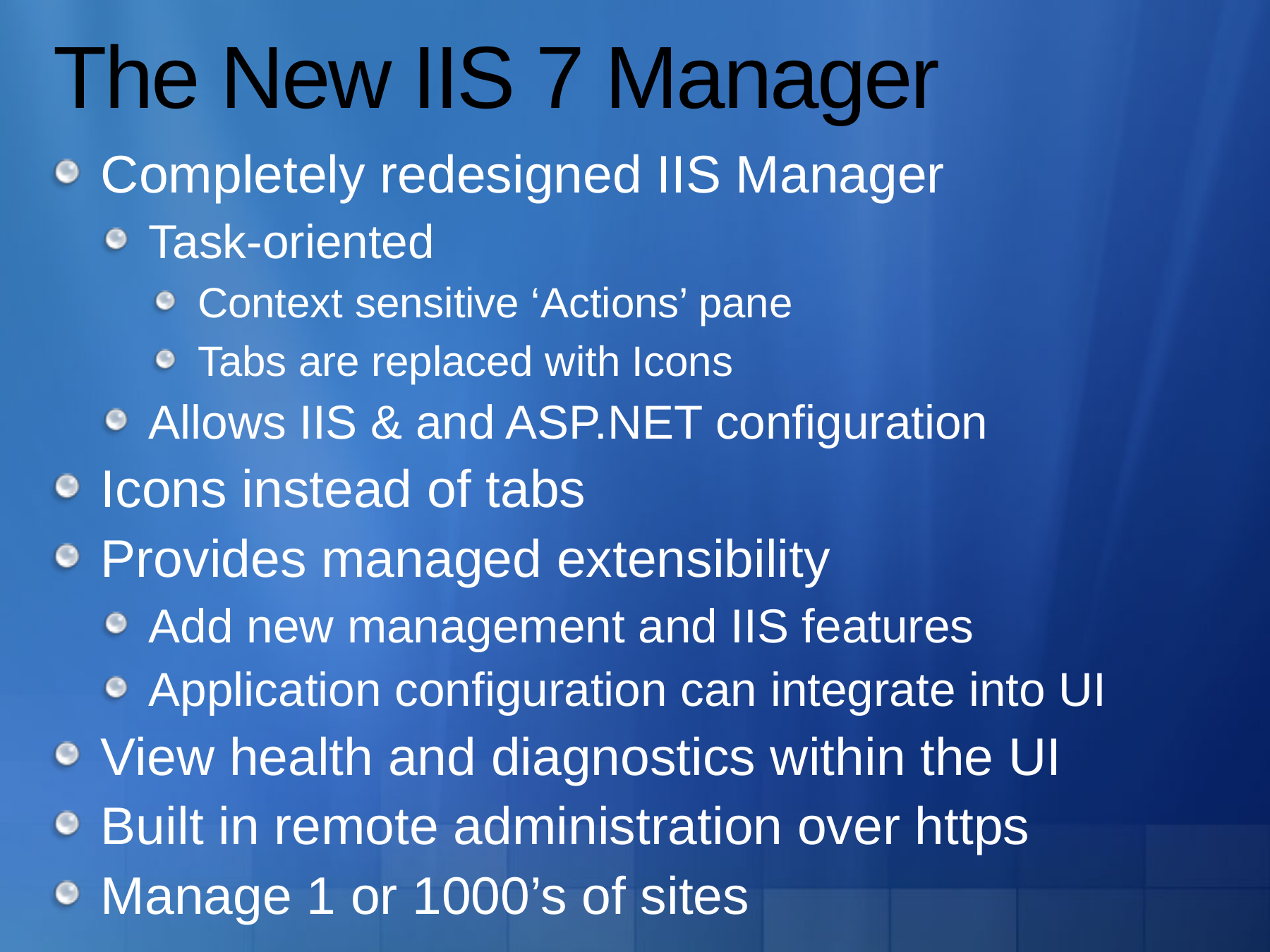

# The New IIS 7 Manager
Completely redesigned IIS Manager
Task-oriented
Context sensitive ‘Actions’ pane
Tabs are replaced with Icons
Allows IIS & and ASP.NET configuration
Icons instead of tabs
Provides managed extensibility
Add new management and IIS features
Application configuration can integrate into UI
View health and diagnostics within the UI
Built in remote administration over https
Manage 1 or 1000’s of sites